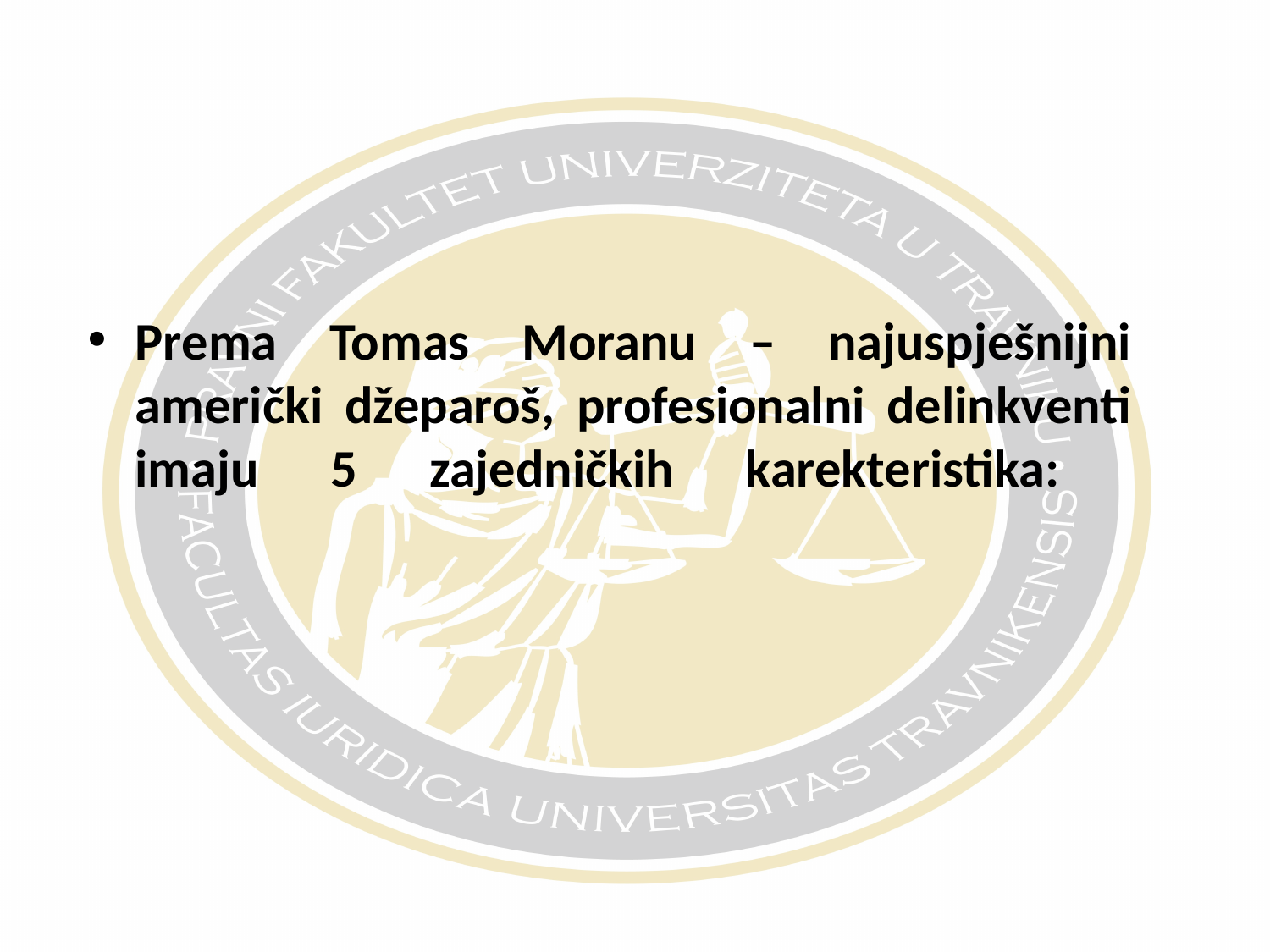

Prema Tomas Moranu – najuspješnijni američki džeparoš, profesionalni delinkventi imaju 5 zajedničkih karekteristika: